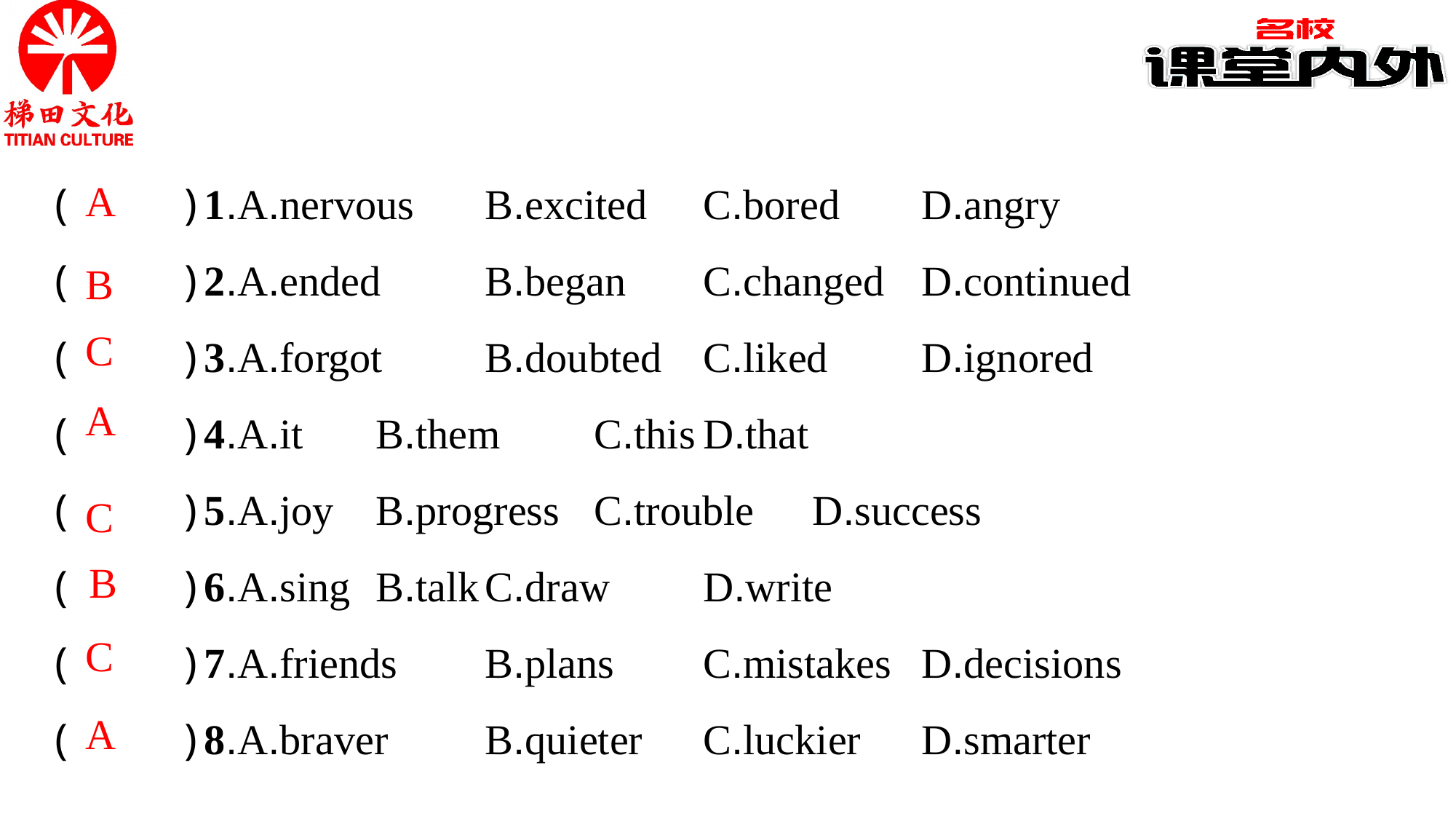

(　　)1.A.nervous	B.excited	C.bored	D.angry
(　　)2.A.ended	B.began	C.changed	D.continued
(　　)3.A.forgot	B.doubted	C.liked	D.ignored
(　　)4.A.it	B.them	C.this	D.that
(　　)5.A.joy	B.progress	C.trouble	D.success
(　　)6.A.sing	B.talk	C.draw	D.write
(　　)7.A.friends	B.plans	C.mistakes	D.decisions
(　　)8.A.braver	B.quieter	C.luckier	D.smarter
A
B
C
A
C
B
C
A